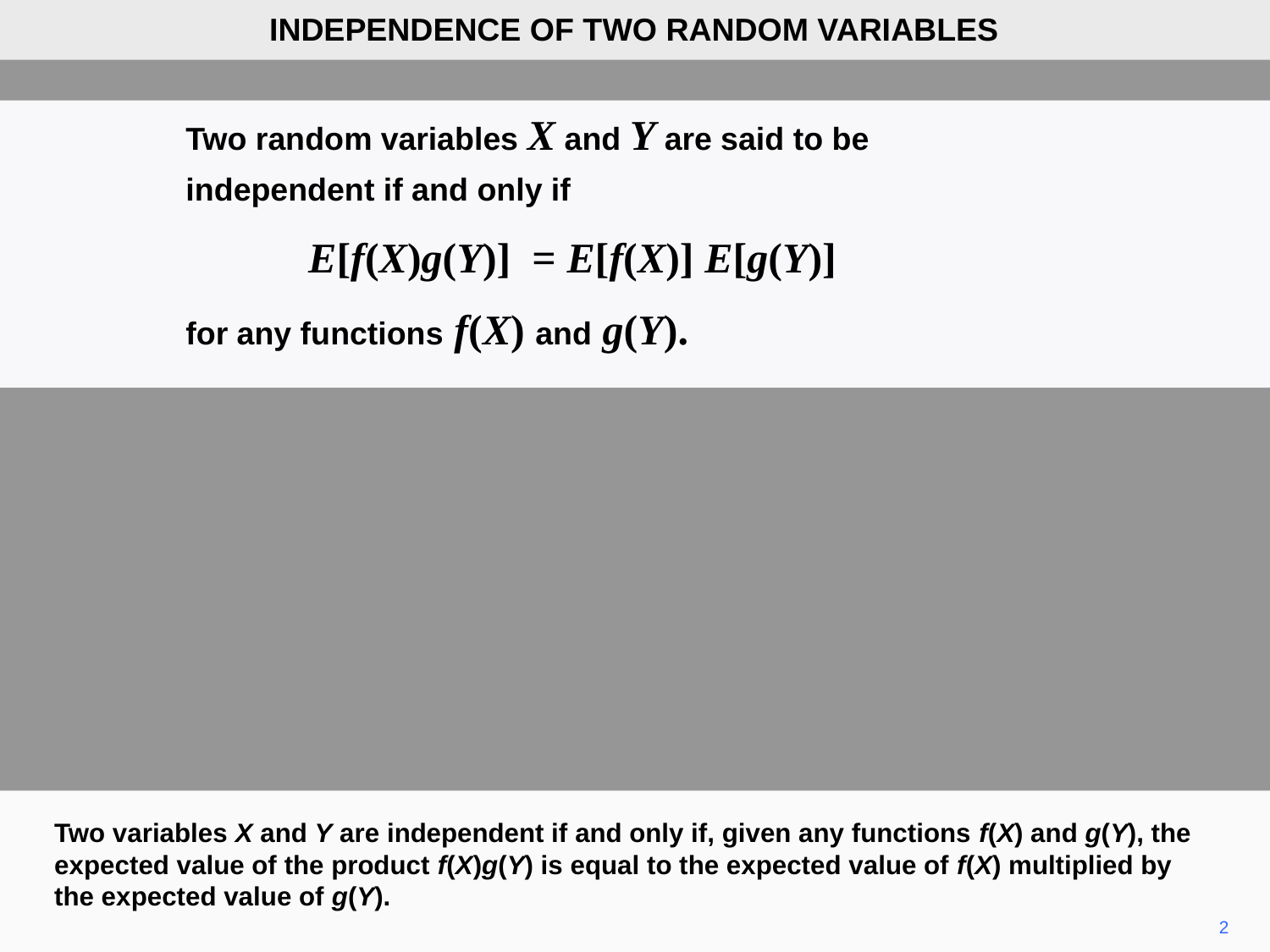

INDEPENDENCE OF TWO RANDOM VARIABLES

	Two random variables X and Y are said to be
	independent if and only if
		E[f(X)g(Y)]  = E[f(X)] E[g(Y)]
	for any functions f(X) and g(Y).

Two variables X and Y are independent if and only if, given any functions f(X) and g(Y), the expected value of the product f(X)g(Y) is equal to the expected value of f(X) multiplied by the expected value of g(Y).
2